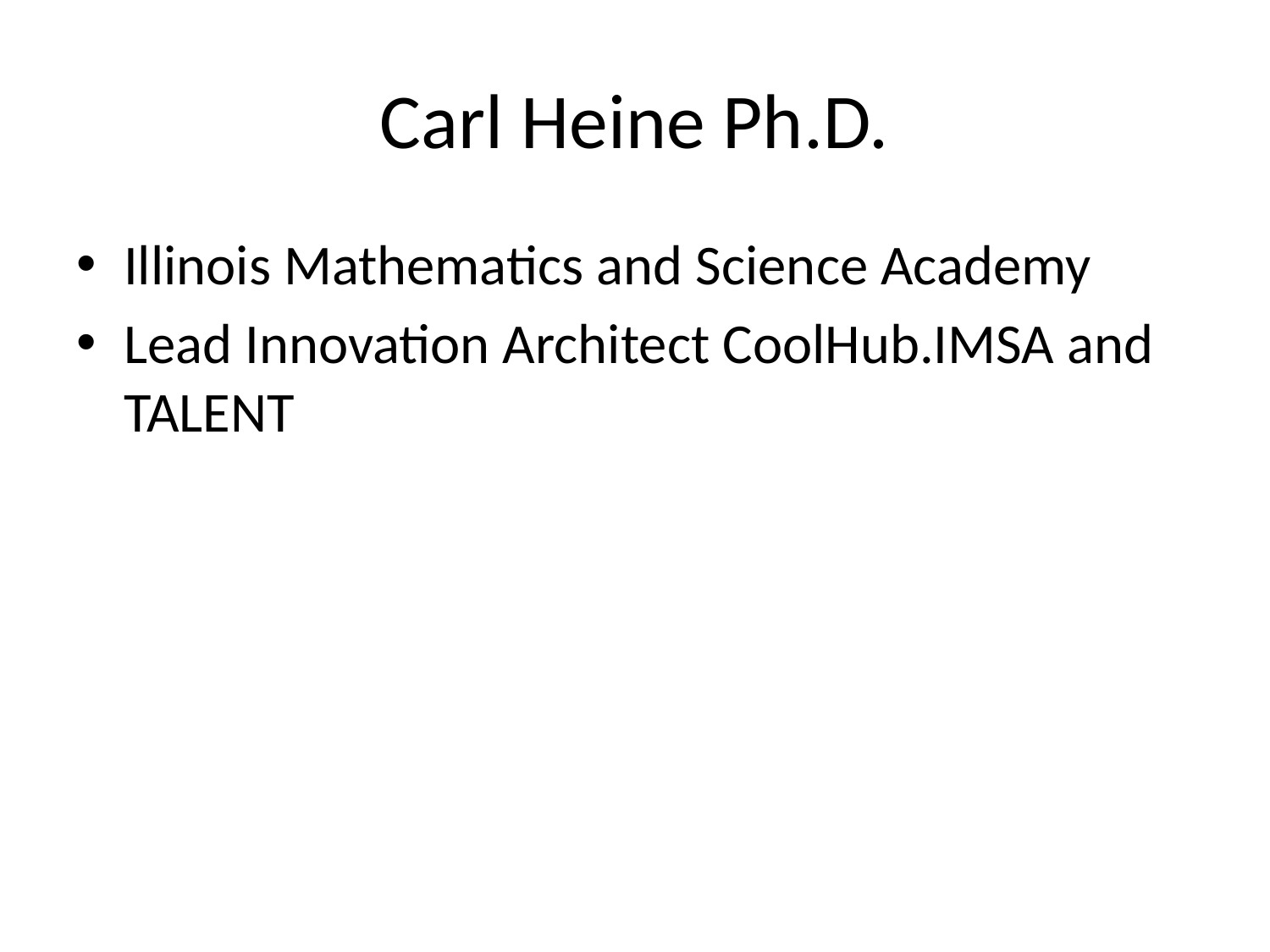

# Carl Heine Ph.D.
Illinois Mathematics and Science Academy
Lead Innovation Architect CoolHub.IMSA and TALENT